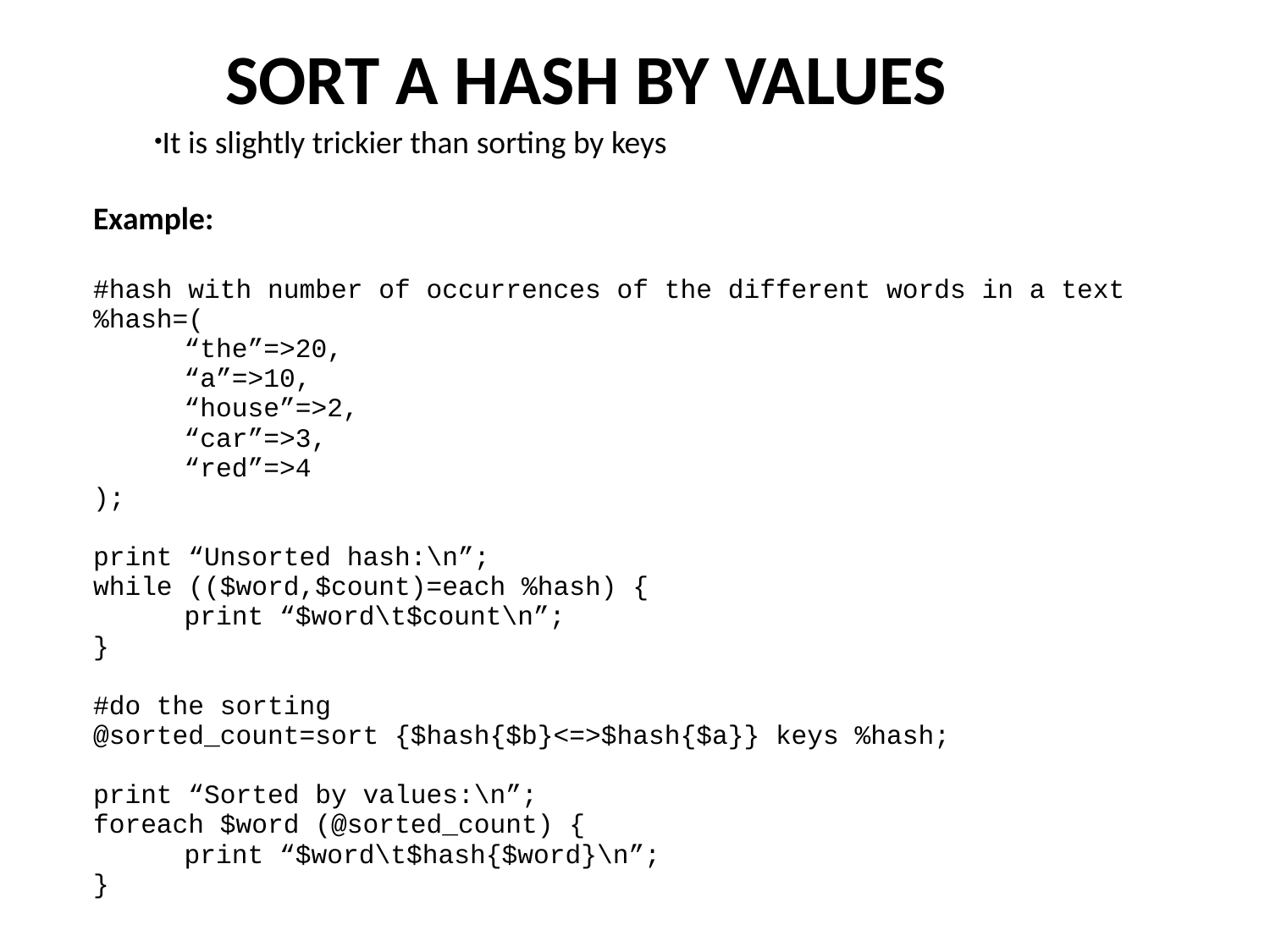

SORT A HASH BY VALUES
It is slightly trickier than sorting by keys

Example:

#hash with number of occurrences of the different words in a text
%hash=(
	“the”=>20,
	“a”=>10,
	“house”=>2,
	“car”=>3,
	“red”=>4
);

print “Unsorted hash:\n”;
while (($word,$count)=each %hash) {
	print “$word\t$count\n”;
}

#do the sorting
@sorted_count=sort {$hash{$b}<=>$hash{$a}} keys %hash;

print “Sorted by values:\n”;
foreach $word (@sorted_count) {
	print “$word\t$hash{$word}\n”;
}